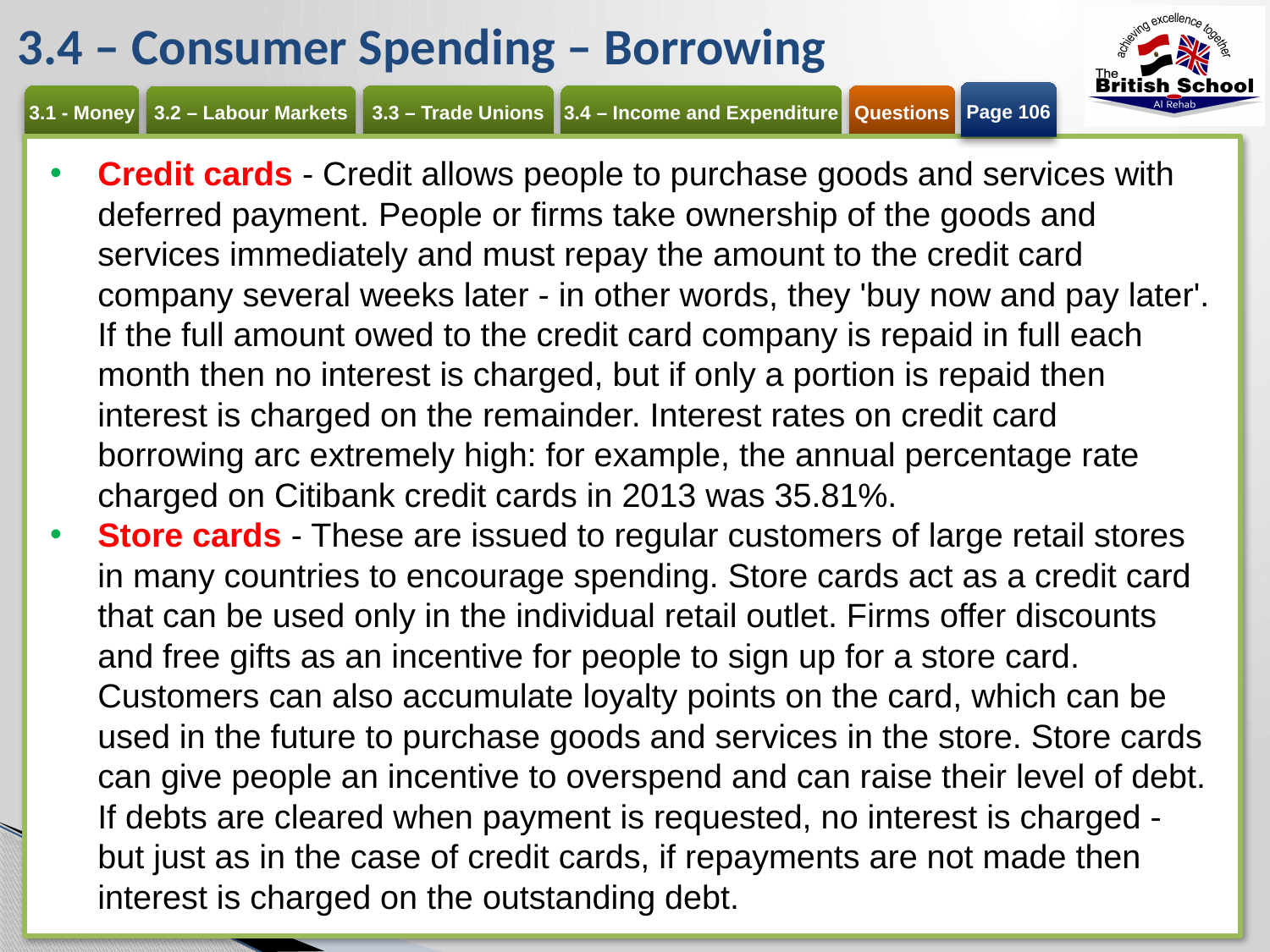

# 3.4 – Consumer Spending – Borrowing
Page 106
Credit cards - Credit allows people to purchase goods and services with deferred payment. People or firms take ownership of the goods and services immediately and must repay the amount to the credit card company several weeks later - in other words, they 'buy now and pay later'. If the full amount owed to the credit card company is repaid in full each month then no interest is charged, but if only a portion is repaid then interest is charged on the remainder. Interest rates on credit card borrowing arc extremely high: for example, the annual percentage rate charged on Citibank credit cards in 2013 was 35.81%.
Store cards - These are issued to regular customers of large retail stores in many countries to encourage spending. Store cards act as a credit card that can be used only in the individual retail outlet. Firms offer discounts and free gifts as an incentive for people to sign up for a store card. Customers can also accumulate loyalty points on the card, which can be used in the future to purchase goods and services in the store. Store cards can give people an incentive to overspend and can raise their level of debt. If debts are cleared when payment is requested, no interest is charged - but just as in the case of credit cards, if repayments are not made then interest is charged on the outstanding debt.